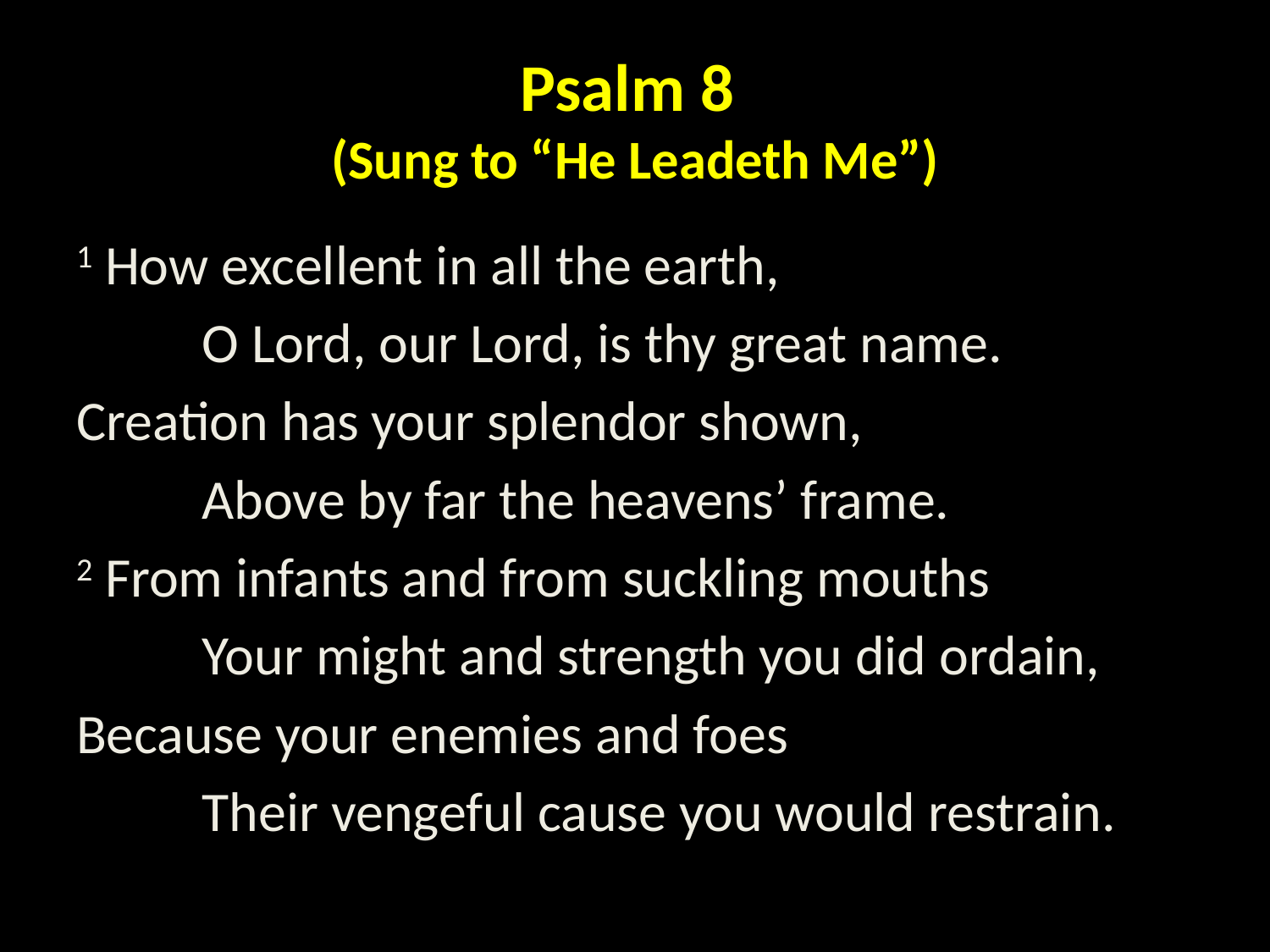

# Psalm 8 (Sung to “He Leadeth Me”)
1 How excellent in all the earth,
	O Lord, our Lord, is thy great name.
Creation has your splendor shown,
	Above by far the heavens’ frame.
2 From infants and from suckling mouths
	Your might and strength you did ordain,
Because your enemies and foes
	Their vengeful cause you would restrain.